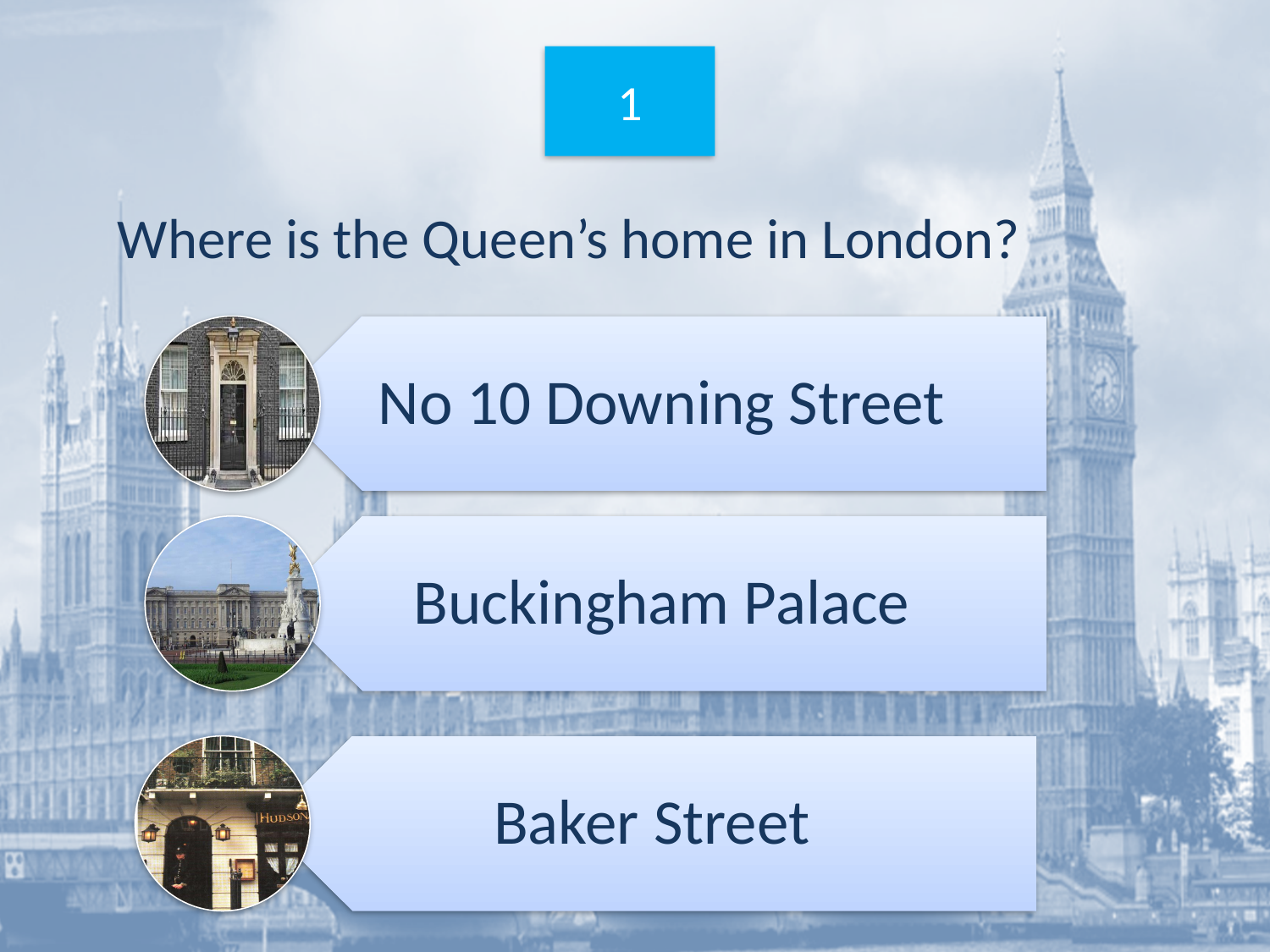

# 1
Where is the Queen’s home in London?

No 10 Downing Street
Buckingham Palace
Baker Street